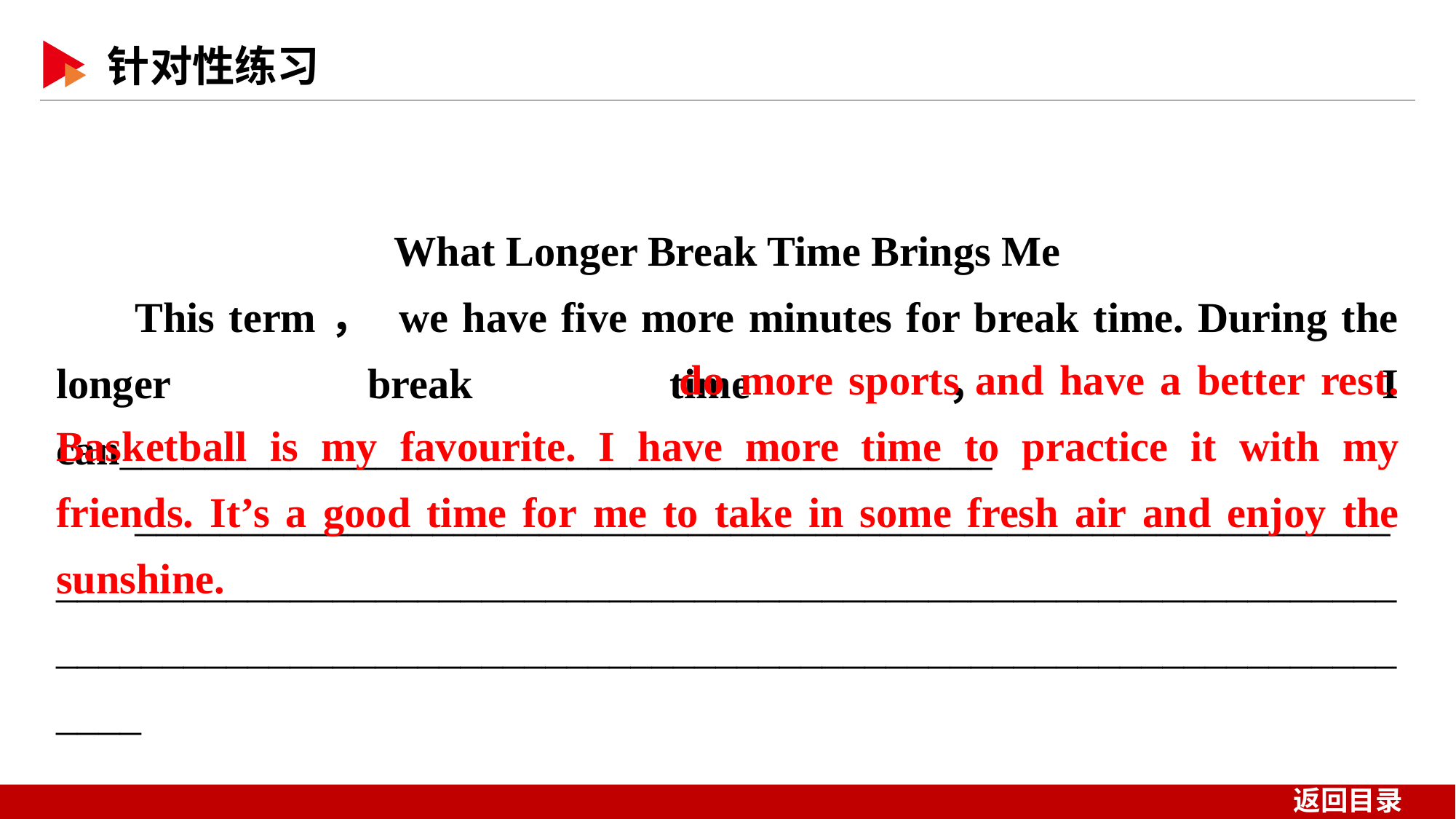

What Longer Break Time Brings Me
This term， we have five more minutes for break time. During the longer break time， I can_________________________________________
_____________________________________________________________________________________________________________________________________________________________________________________________
                                      do more sports and have a better rest. Basketball is my favourite. I have more time to practice it with my friends. It’s a good time for me to take in some fresh air and enjoy the sunshine.